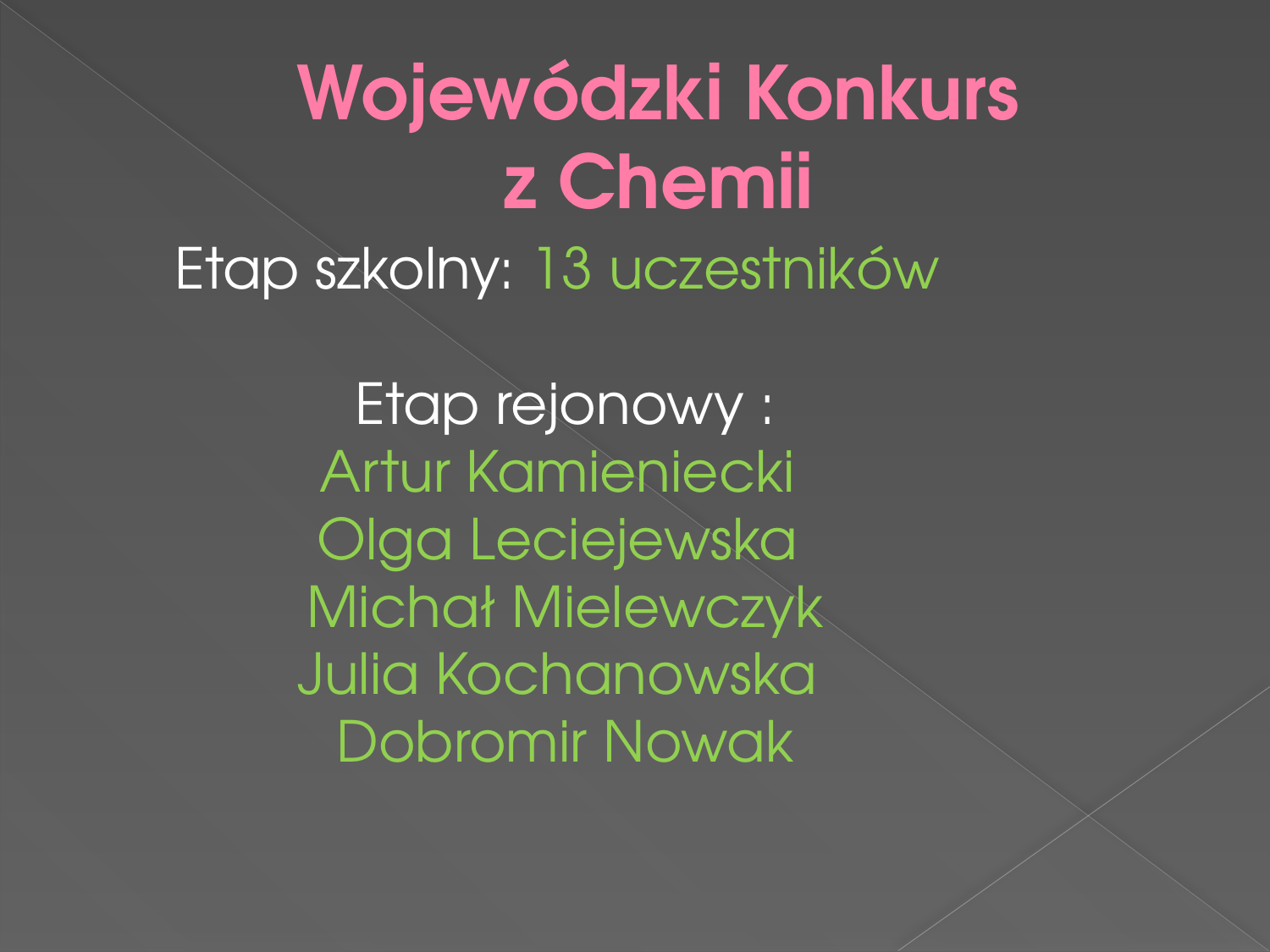

# Wojewódzki Konkurs z Chemii
Etap szkolny: 13 uczestników

Etap rejonowy :
Artur Kamieniecki
Olga Leciejewska
Michał Mielewczyk
Julia Kochanowska
Dobromir Nowak